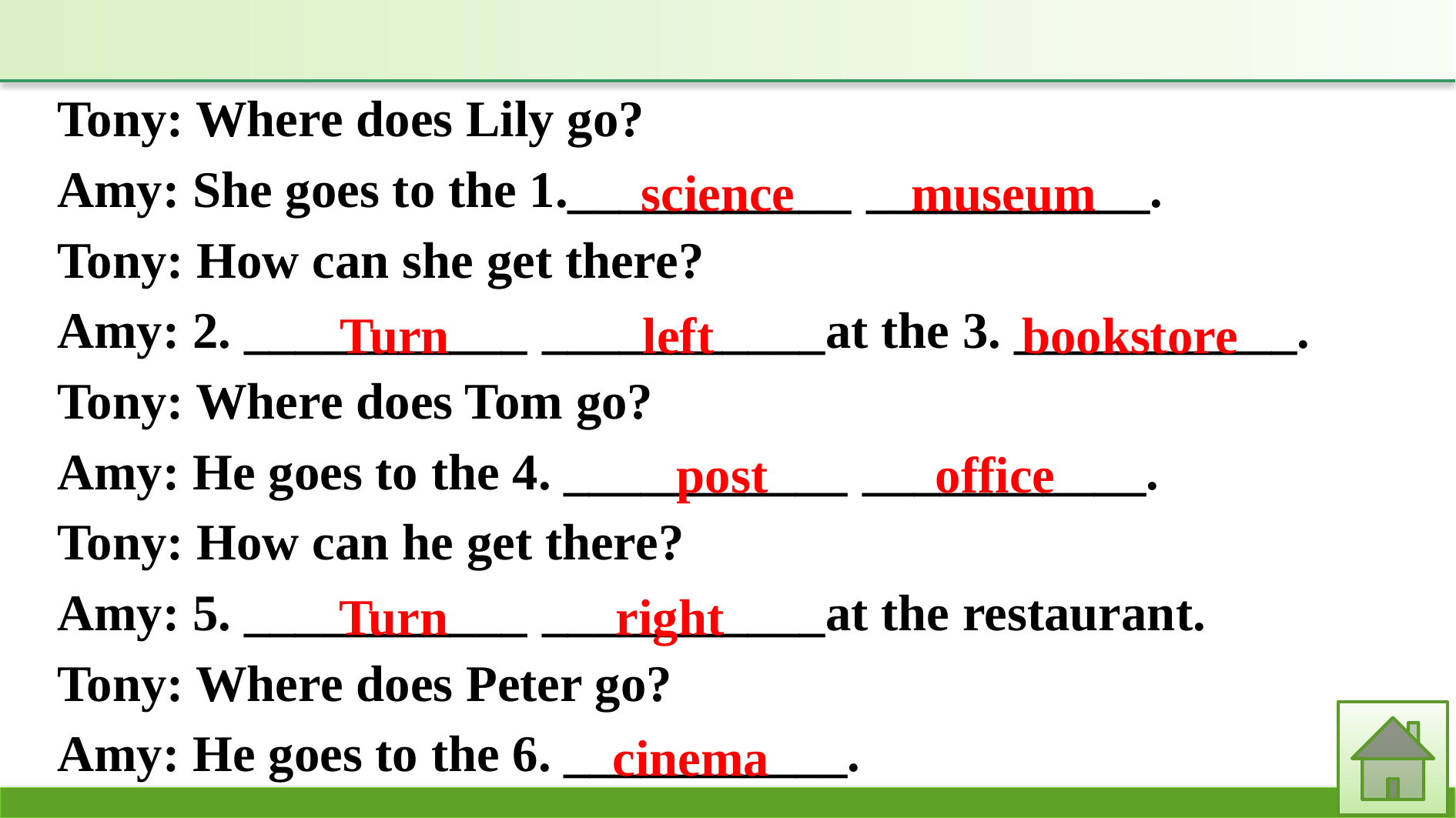

Tony: Where does Lily go?
Amy: She goes to the 1.___________ ___________.
Tony: How can she get there?
Amy: 2. ___________ ___________at the 3. ___________.
Tony: Where does Tom go?
Amy: He goes to the 4. ___________ ___________.
Tony: How can he get there?
Amy: 5. ___________ ___________at the restaurant.
Tony: Where does Peter go?
Amy: He goes to the 6. ___________.
science         museum
Turn               left
bookstore
post             office
Turn             right
cinema